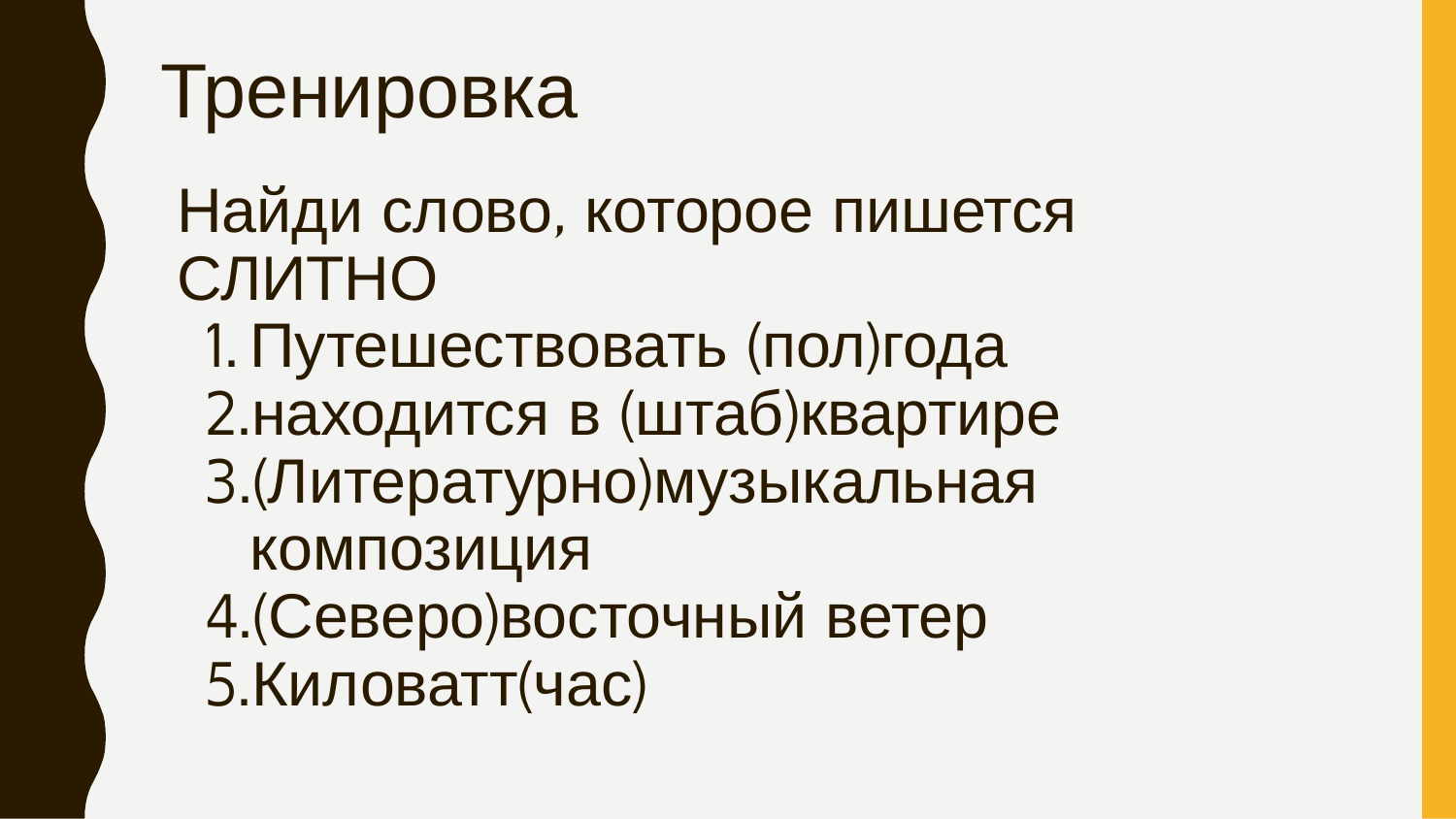

# Тренировка
Найди слово, которое пишется СЛИТНО
Путешествовать (пол)года
находится в (штаб)квартире
(Литературно)музыкальная композиция
(Северо)восточный ветер
Киловатт(час)